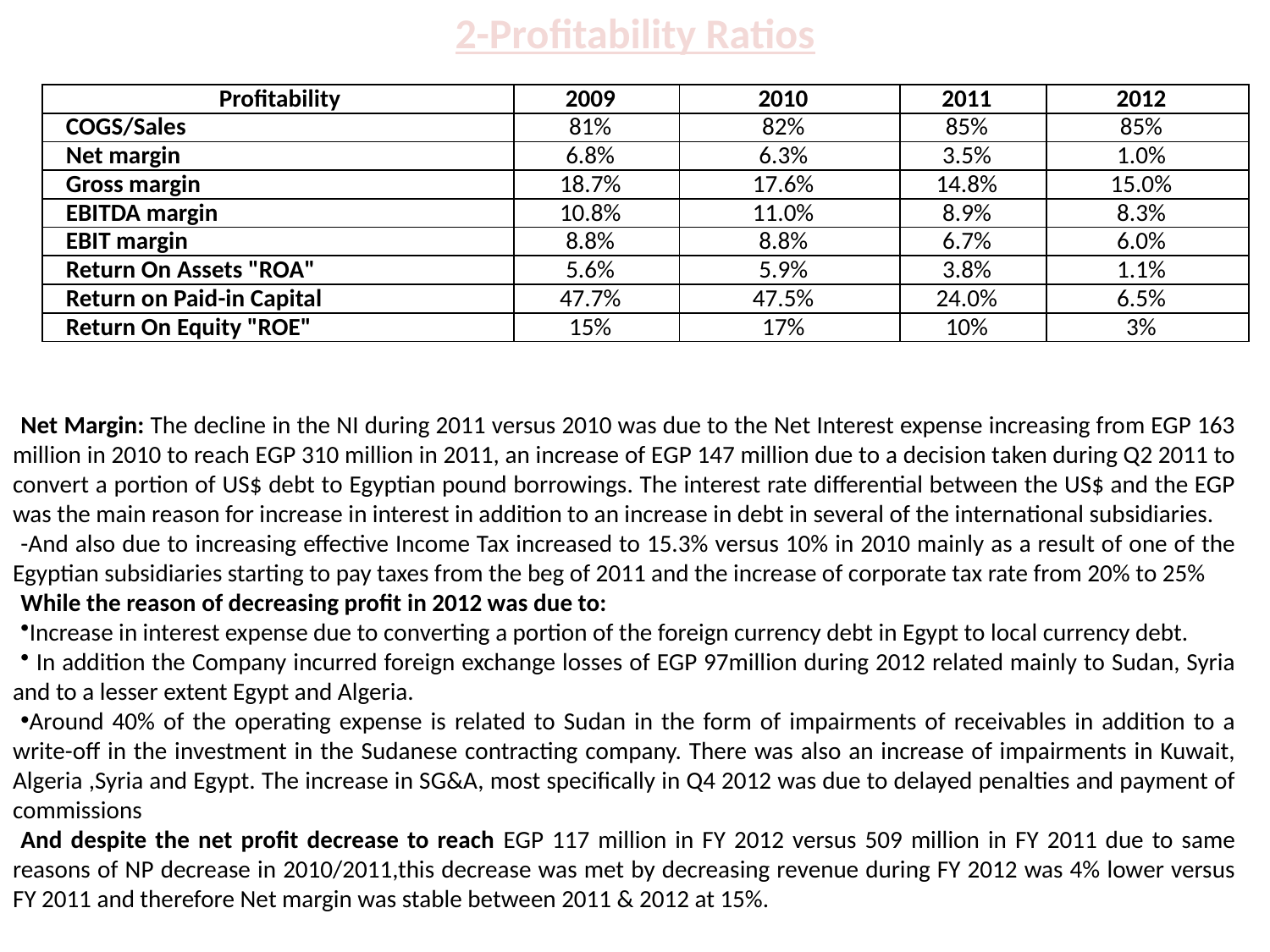

2-Profitability Ratios
| Profitability | 2009 | 2010 | 2011 | 2012 |
| --- | --- | --- | --- | --- |
| COGS/Sales | 81% | 82% | 85% | 85% |
| Net margin | 6.8% | 6.3% | 3.5% | 1.0% |
| Gross margin | 18.7% | 17.6% | 14.8% | 15.0% |
| EBITDA margin | 10.8% | 11.0% | 8.9% | 8.3% |
| EBIT margin | 8.8% | 8.8% | 6.7% | 6.0% |
| Return On Assets "ROA" | 5.6% | 5.9% | 3.8% | 1.1% |
| Return on Paid-in Capital | 47.7% | 47.5% | 24.0% | 6.5% |
| Return On Equity "ROE" | 15% | 17% | 10% | 3% |
Net Margin: The decline in the NI during 2011 versus 2010 was due to the Net Interest expense increasing from EGP 163 million in 2010 to reach EGP 310 million in 2011, an increase of EGP 147 million due to a decision taken during Q2 2011 to convert a portion of US$ debt to Egyptian pound borrowings. The interest rate differential between the US$ and the EGP was the main reason for increase in interest in addition to an increase in debt in several of the international subsidiaries.
-And also due to increasing effective Income Tax increased to 15.3% versus 10% in 2010 mainly as a result of one of the Egyptian subsidiaries starting to pay taxes from the beg of 2011 and the increase of corporate tax rate from 20% to 25%
While the reason of decreasing profit in 2012 was due to:
Increase in interest expense due to converting a portion of the foreign currency debt in Egypt to local currency debt.
 In addition the Company incurred foreign exchange losses of EGP 97million during 2012 related mainly to Sudan, Syria and to a lesser extent Egypt and Algeria.
Around 40% of the operating expense is related to Sudan in the form of impairments of receivables in addition to a write-off in the investment in the Sudanese contracting company. There was also an increase of impairments in Kuwait, Algeria ,Syria and Egypt. The increase in SG&A, most specifically in Q4 2012 was due to delayed penalties and payment of commissions
And despite the net profit decrease to reach EGP 117 million in FY 2012 versus 509 million in FY 2011 due to same reasons of NP decrease in 2010/2011,this decrease was met by decreasing revenue during FY 2012 was 4% lower versus FY 2011 and therefore Net margin was stable between 2011 & 2012 at 15%.